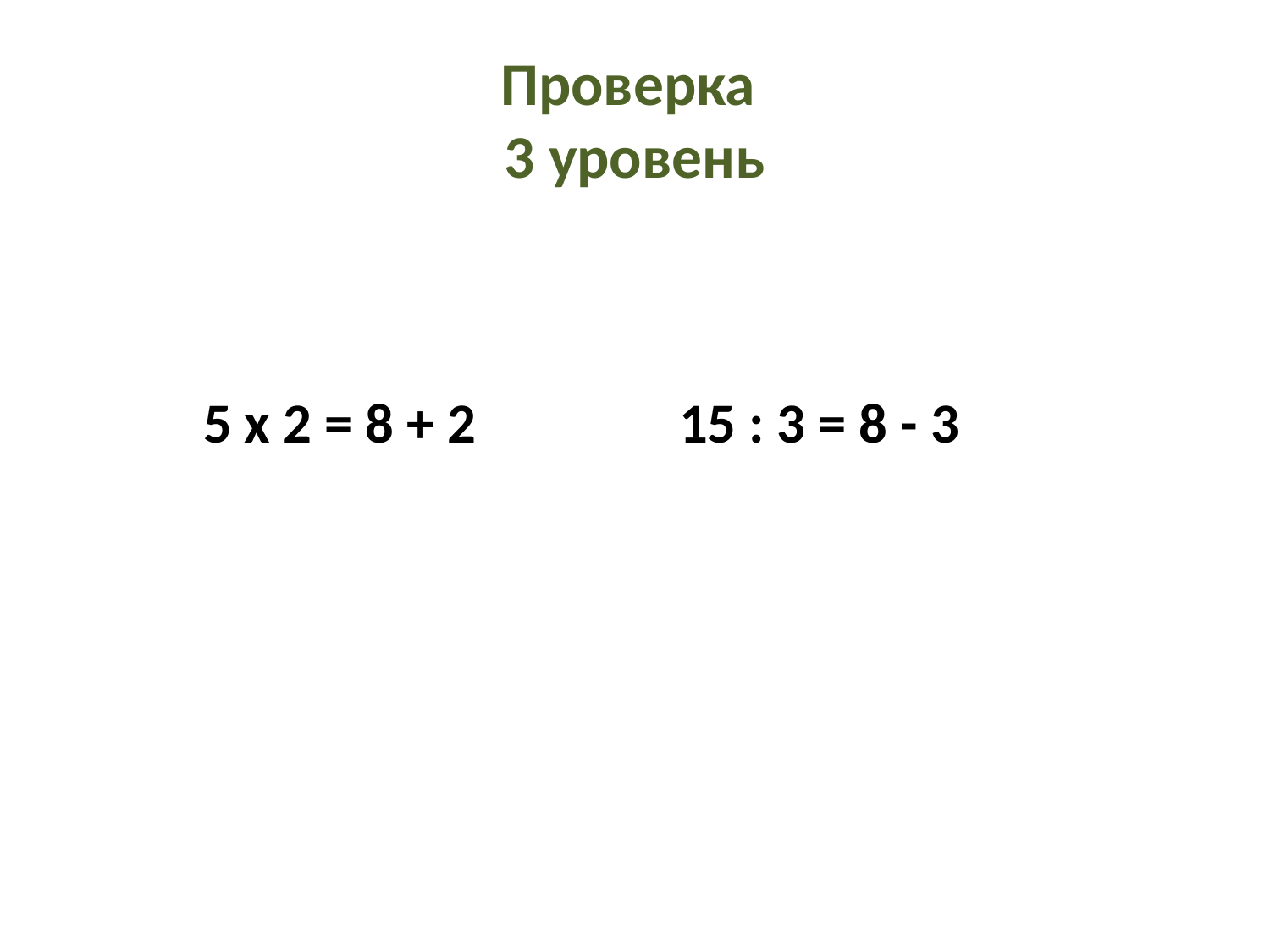

# Проверка 3 уровень

          5 х 2 = 8 + 2                15 : 3 = 8 - 3